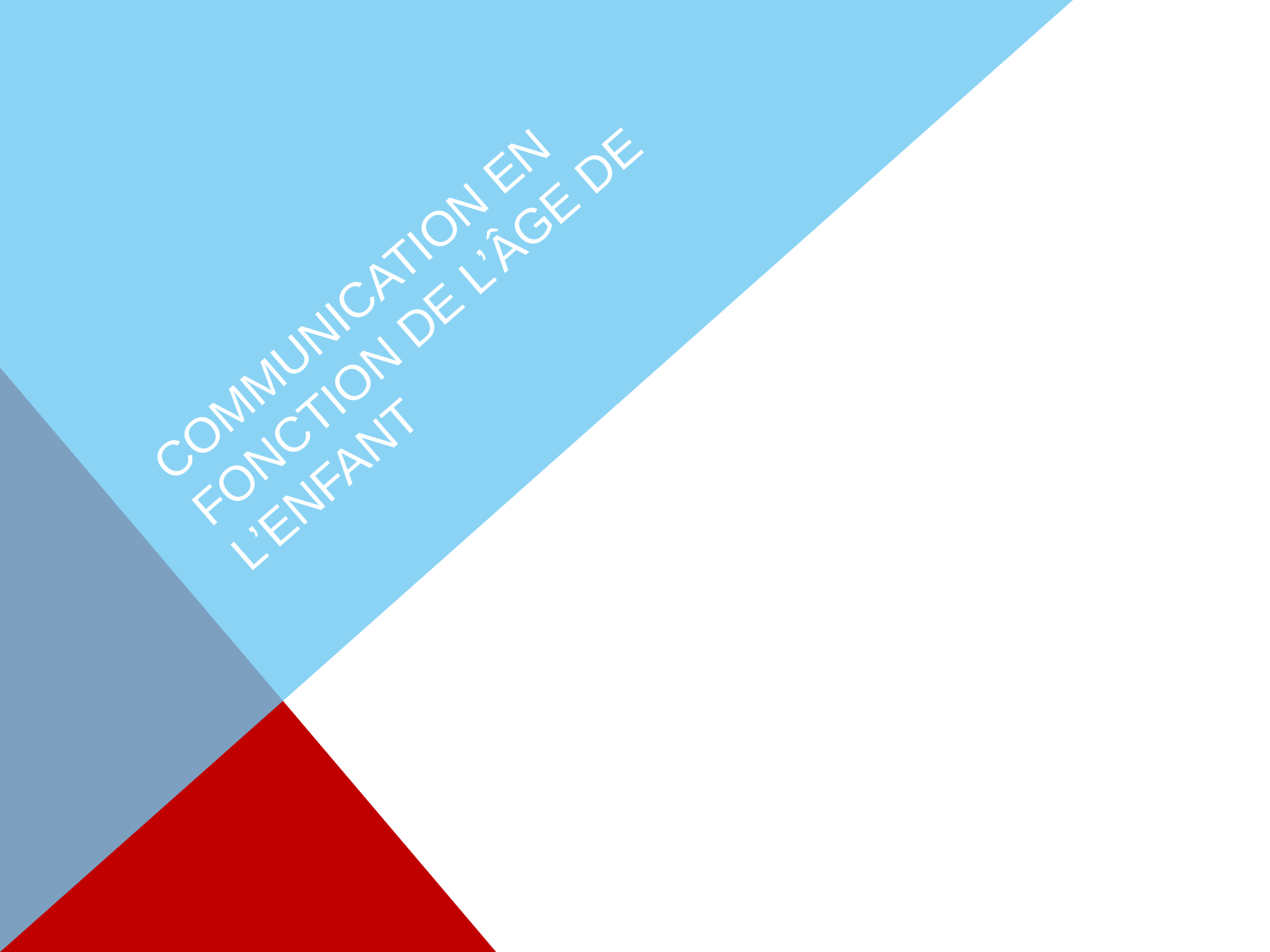

# Communication en fonction de l’âge de l’enfant